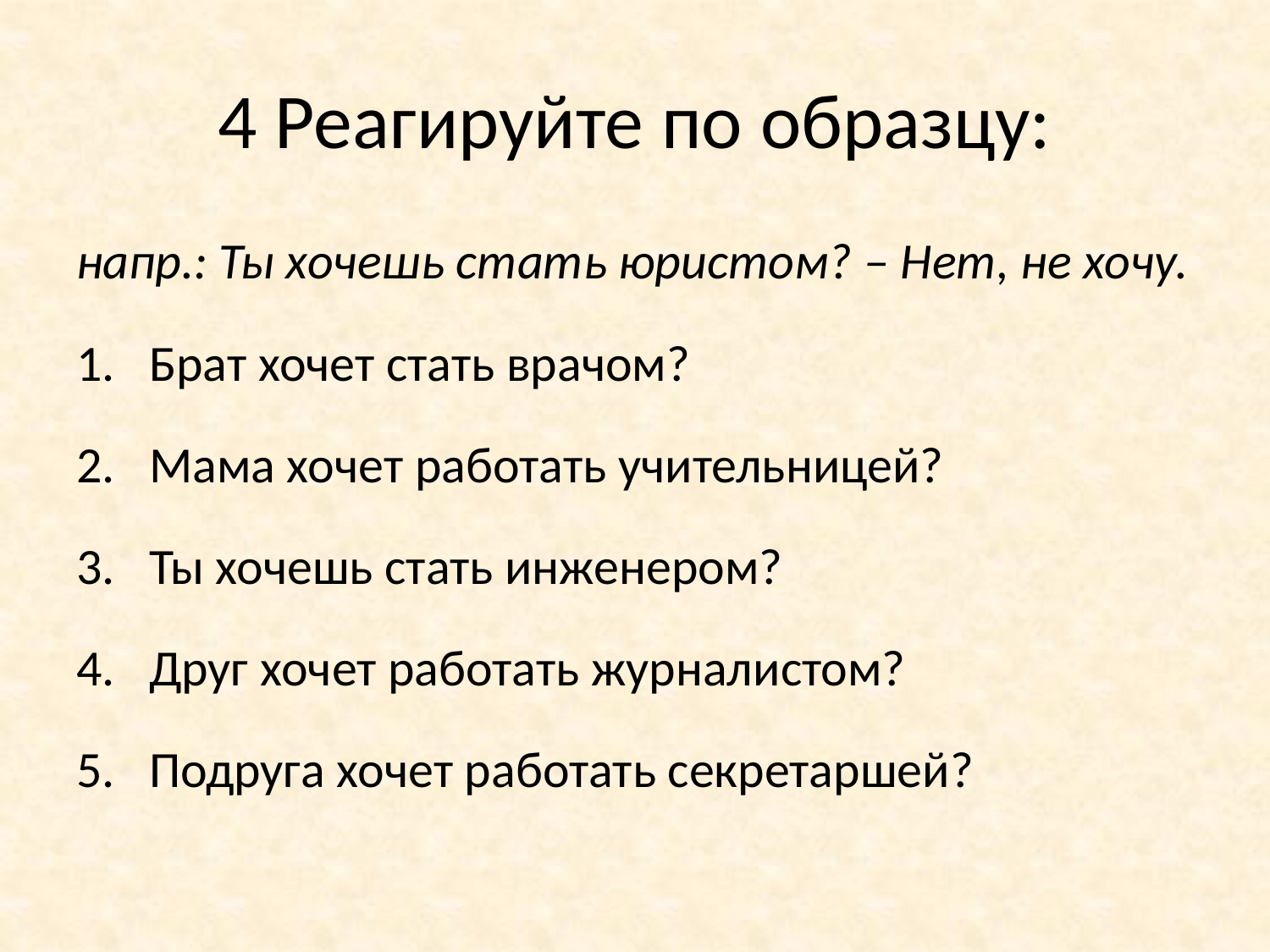

# 4 Реагируйте по образцу:
напр.: Ты хочешь стать юристом? – Нет, не хочу.
1.   Брат хочет стать врачом?
2.   Мама хочет работать учительницей?
3.   Ты хочешь стать инженером?
4.   Друг хочет работать журналистом?
5.   Подруга хочет работать секретаршей?